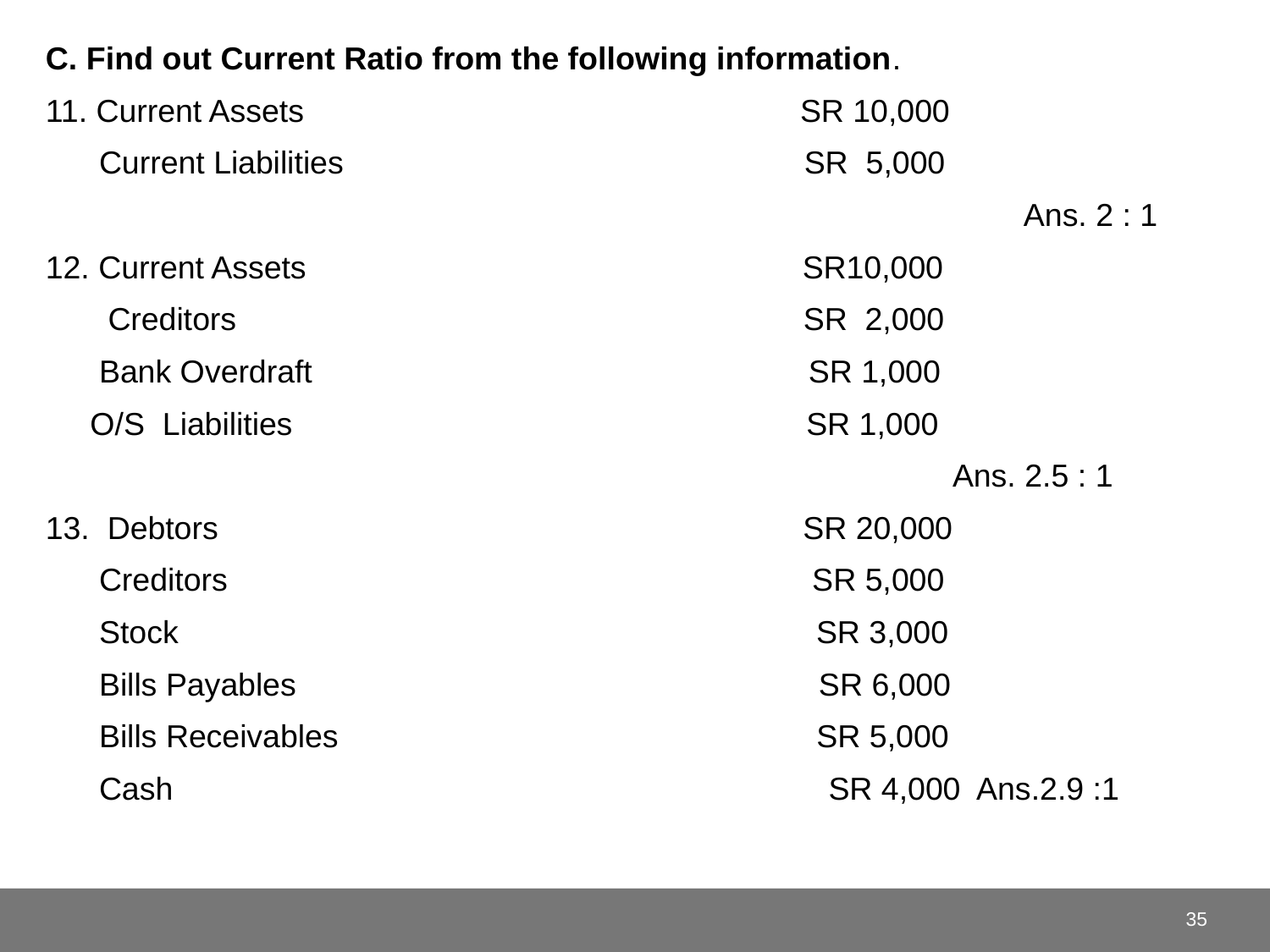

C. Find out Current Ratio from the following information.
11. Current Assets                                                        SR 10,000
      Current Liabilities                                                    SR  5,000
                                                                                                              Ans. 2 : 1
12. Current Assets                                                        SR10,000
       Creditors                                                                SR  2,000
      Bank Overdraft                                                        SR 1,000
     O/S  Liabilities                                                          SR 1,000
                                                                                                      Ans. 2.5 : 1
13.  Debtors                                                                  SR 20,000
      Creditors                                                                  SR 5,000
      Stock                                                                        SR 3,000
      Bills Payables                                                           SR 6,000
      Bills Receivables                                                      SR 5,000
      Cash                                                                          SR 4,000  Ans.2.9 :1
35